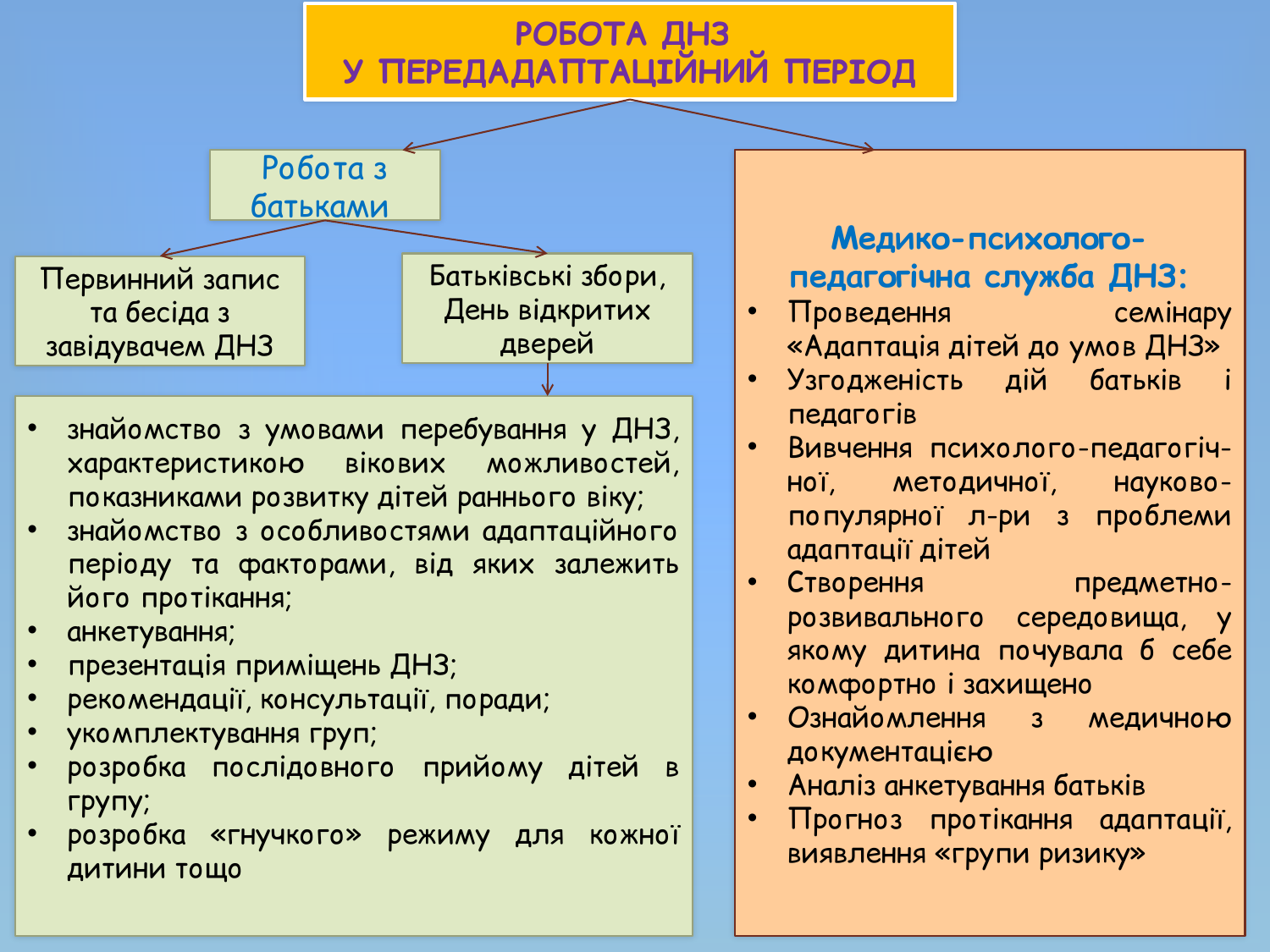

Робота ДНЗ
у передадаптаційний період
Робота з батьками
Медико-психолого-педагогічна служба ДНЗ:
Проведення семінару «Адаптація дітей до умов ДНЗ»
Узгодженість дій батьків і педагогів
Вивчення психолого-педагогіч-ної, методичної, науково-популярної л-ри з проблеми адаптації дітей
Створення предметно-розвивального середовища, у якому дитина почувала б себе комфортно і захищено
Ознайомлення з медичною документацією
Аналіз анкетування батьків
Прогноз протікання адаптації, виявлення «групи ризику»
Батьківські збори, День відкритих дверей
Первинний запис та бесіда з завідувачем ДНЗ

знайомство з умовами перебування у ДНЗ, характеристикою вікових можливостей, показниками розвитку дітей раннього віку;
знайомство з особливостями адаптаційного періоду та факторами, від яких залежить його протікання;
анкетування;
презентація приміщень ДНЗ;
рекомендації, консультації, поради;
укомплектування груп;
розробка послідовного прийому дітей в групу;
розробка «гнучкого» режиму для кожної дитини тощо